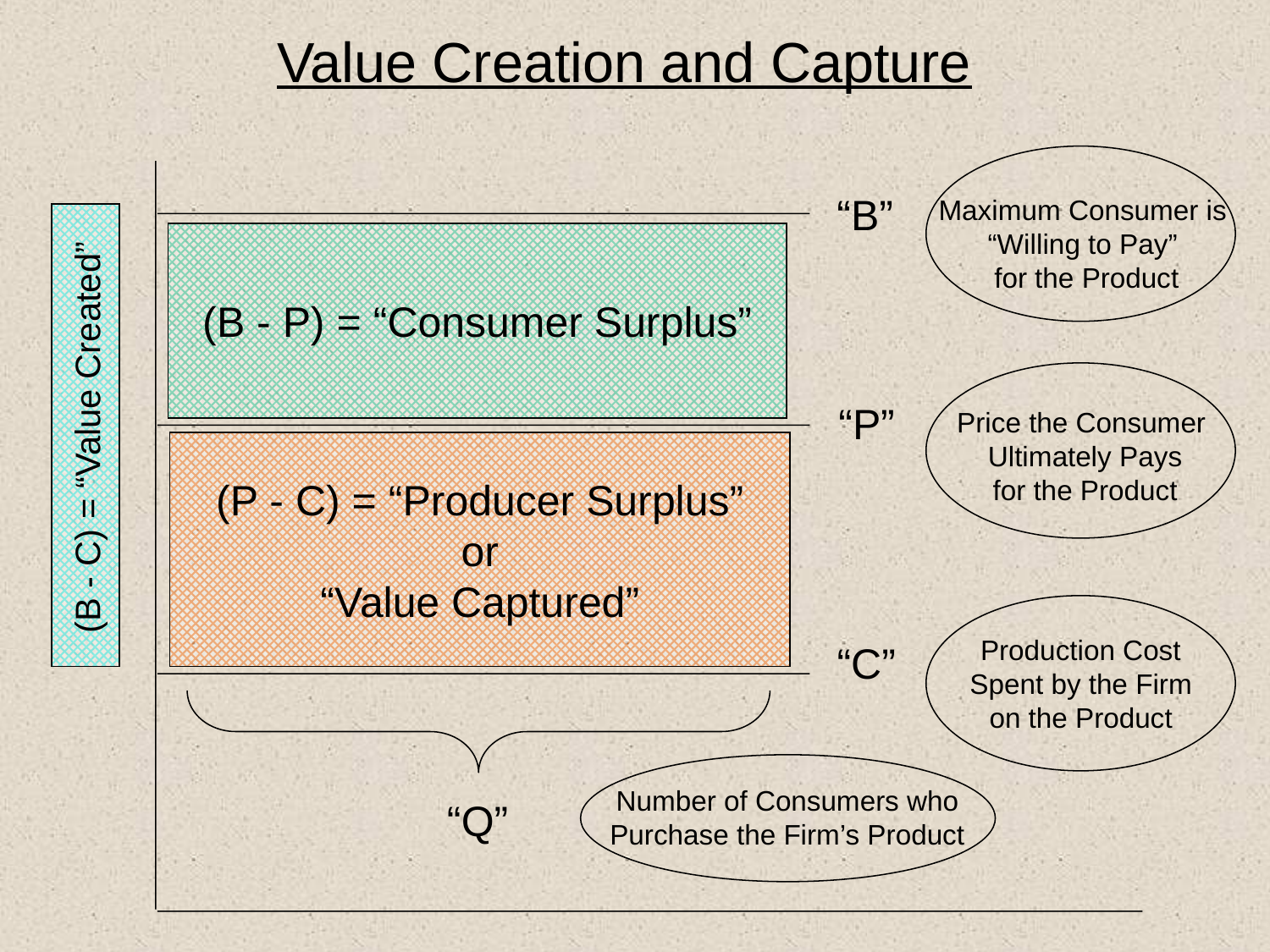

Value Creation and Capture

“B”
Maximum Consumer is
“Willing to Pay”
for the Product

(B - P) = “Consumer Surplus”

“P”
Price the Consumer
Ultimately Pays
for the Product
(B - C) = “Value Created”

(P - C) = “Producer Surplus”
or
“Value Captured”

Production Cost
Spent by the Firm
on the Product
“C”

Number of Consumers who
Purchase the Firm’s Product
“Q”